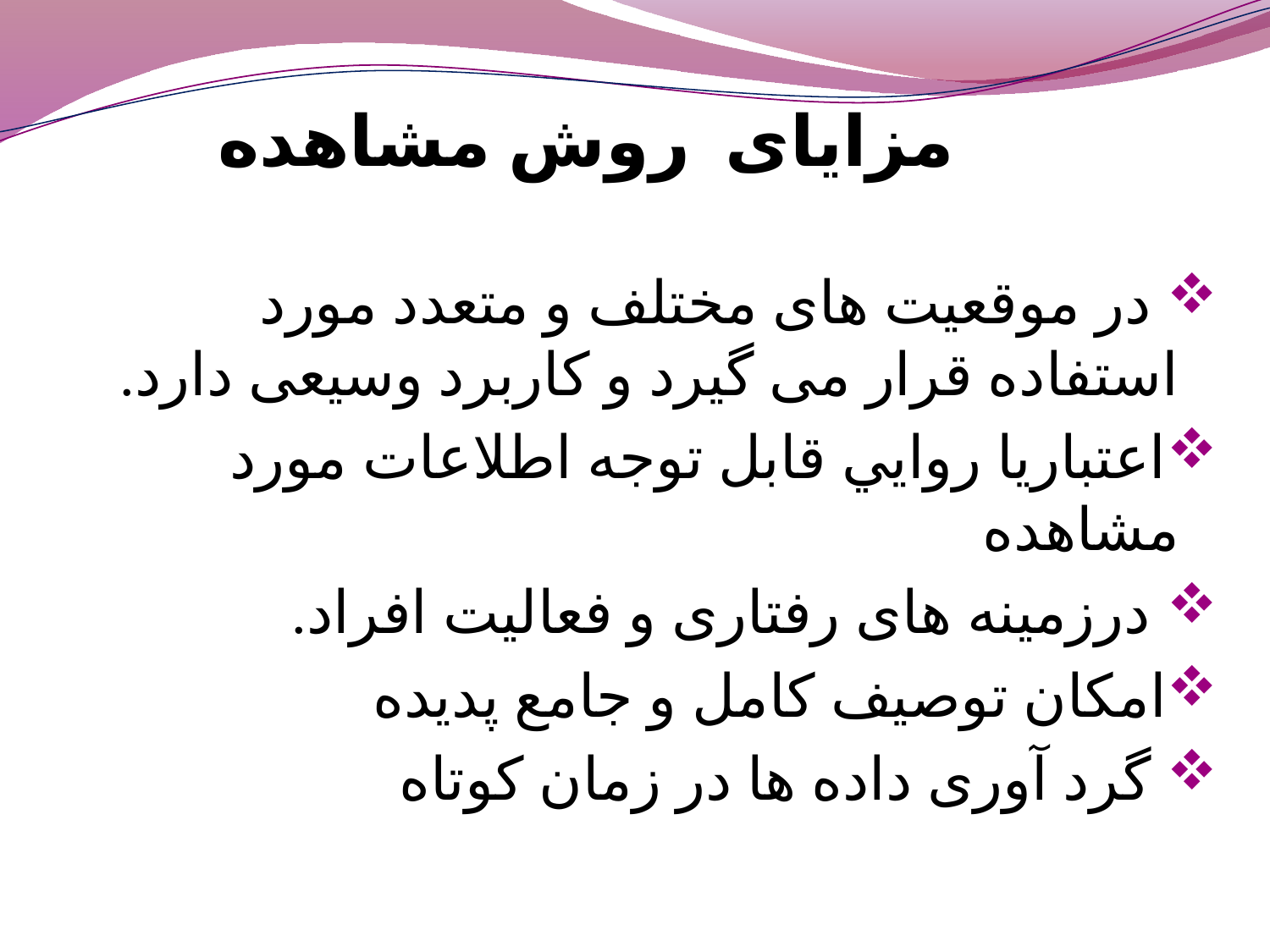

مزایای  روش مشاهده
 در موقعیت های مختلف و متعدد مورد استفاده قرار می گیرد و کاربرد وسیعی دارد.
اعتباريا روايي قابل توجه اطلاعات مورد مشاهده
 درزمینه های رفتاری و فعالیت افراد.
امكان توصيف كامل و جامع پدیده
 گرد آوری داده ها در زمان کوتاه